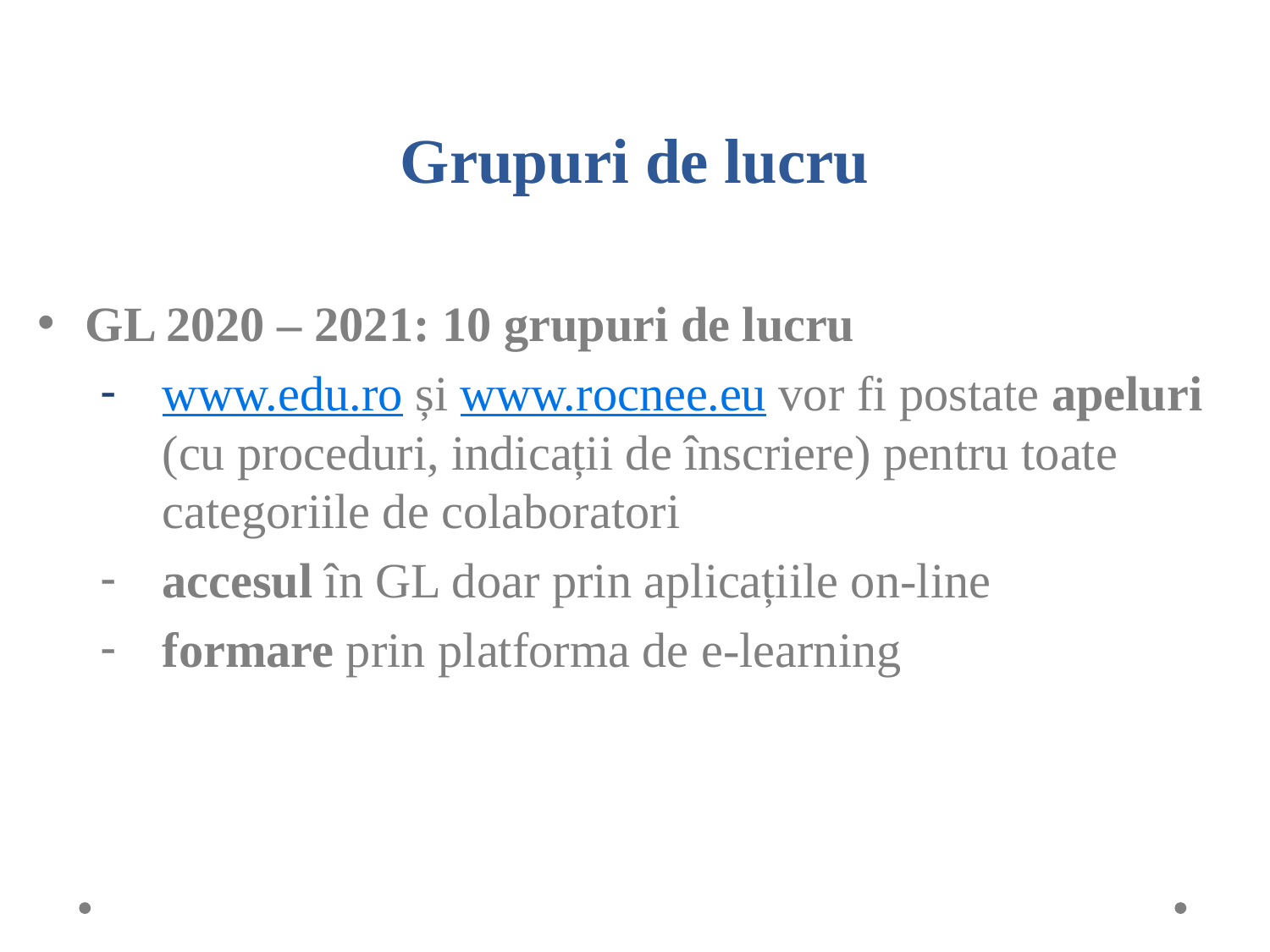

# Grupuri de lucru
GL 2020 – 2021: 10 grupuri de lucru
www.edu.ro și www.rocnee.eu vor fi postate apeluri (cu proceduri, indicații de înscriere) pentru toate categoriile de colaboratori
accesul în GL doar prin aplicațiile on-line
formare prin platforma de e-learning